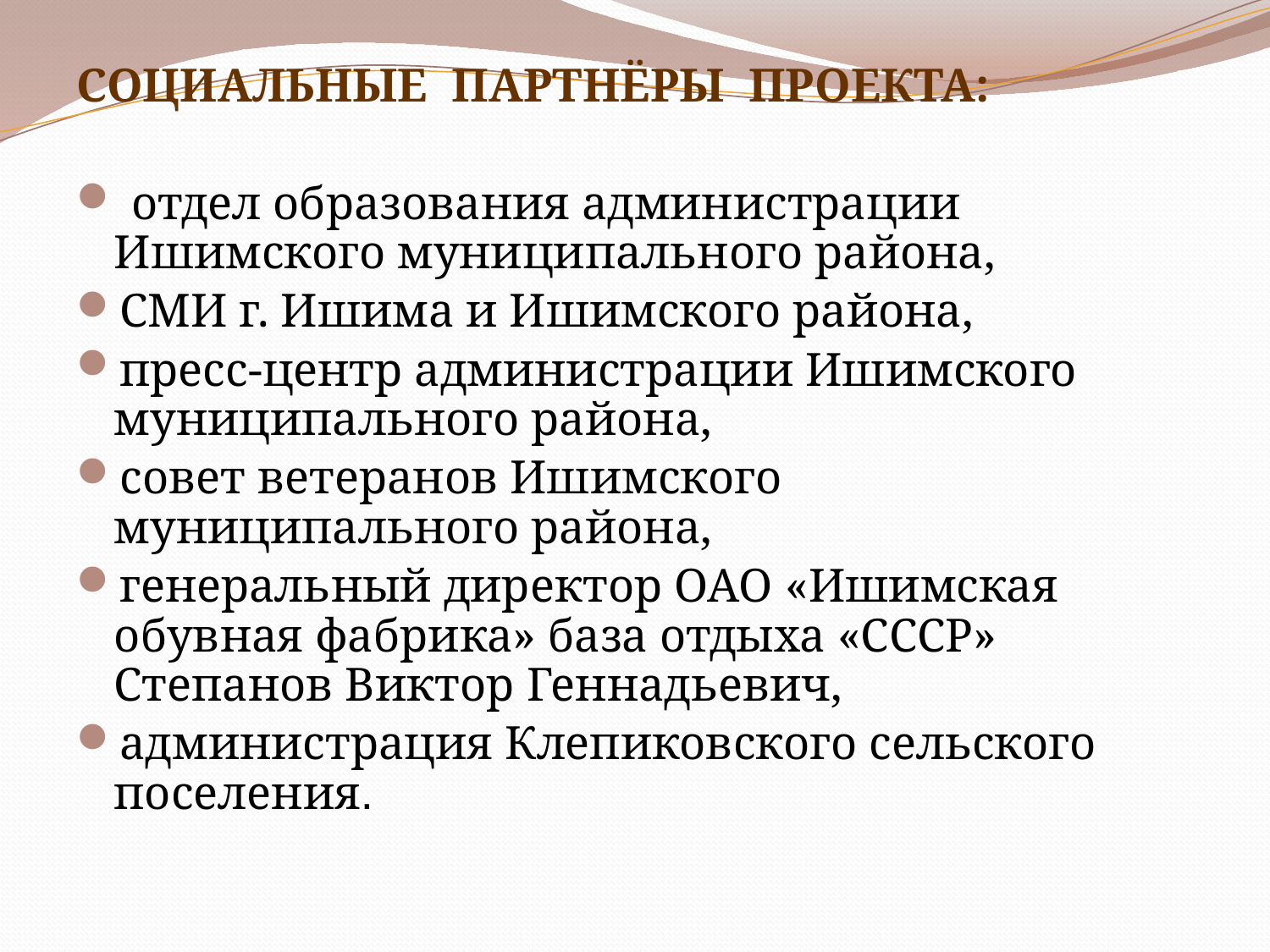

СОЦИАЛЬНЫЕ  ПАРТНЁРЫ  ПРОЕКТА:

 отдел образования администрации Ишимского муниципального района,
СМИ г. Ишима и Ишимского района,
пресс-центр администрации Ишимского муниципального района,
совет ветеранов Ишимского муниципального района,
генеральный директор ОАО «Ишимская обувная фабрика» база отдыха «СССР» Степанов Виктор Геннадьевич,
администрация Клепиковского сельского поселения.